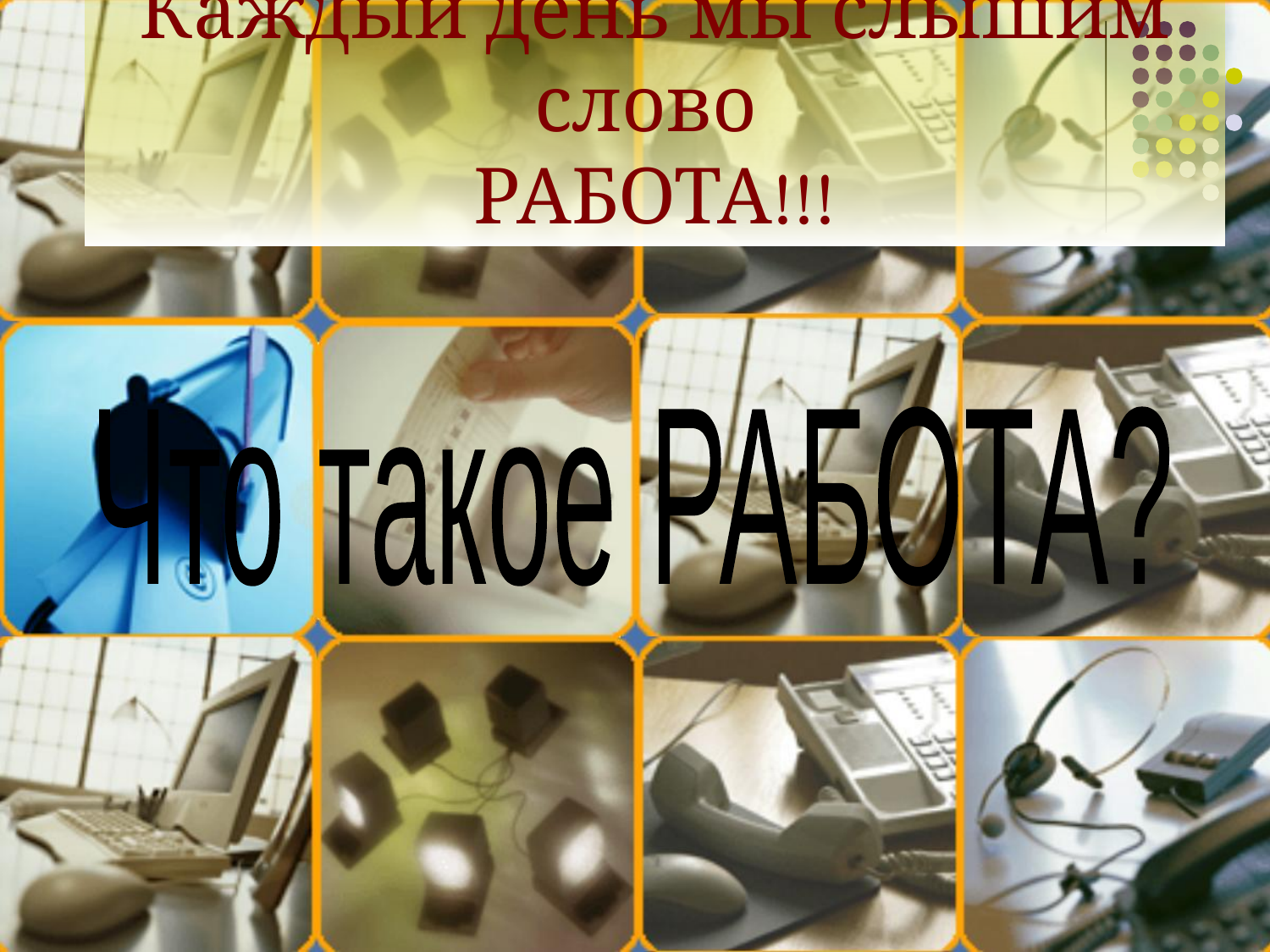

# Каждый день мы слышим слово РАБОТА!!!
Что такое РАБОТА?